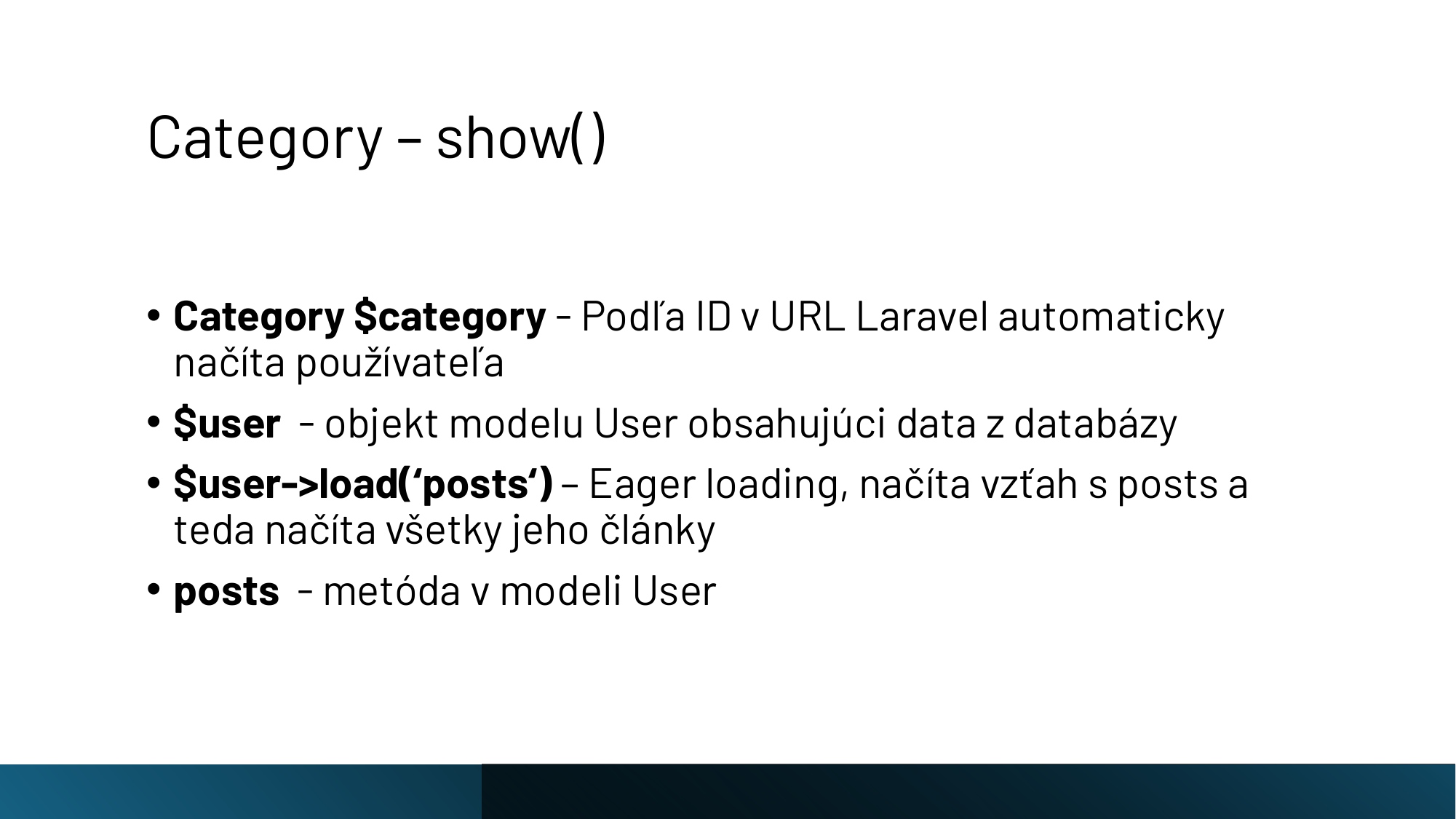

# Category – show()
Category $category - Podľa ID v URL Laravel automaticky načíta používateľa
$user  - objekt modelu User obsahujúci data z databázy
$user->load(‘posts‘) – Eager loading, načíta vzťah s posts a teda načíta všetky jeho články
posts  - metóda v modeli User